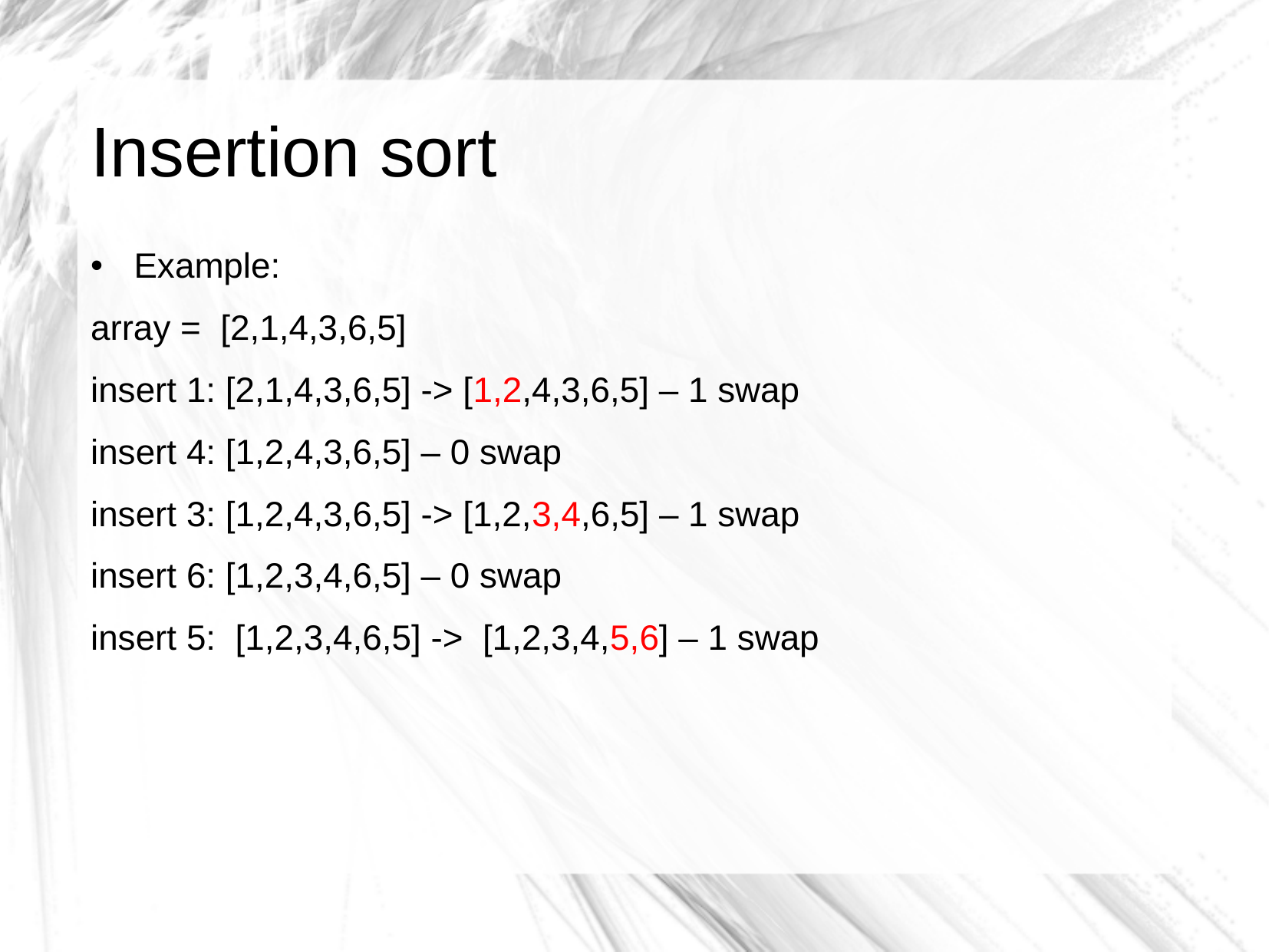

# Insertion sort
Example:
array =  [2,1,4,3,6,5]
insert 1: [2,1,4,3,6,5] -> [1,2,4,3,6,5] – 1 swap
insert 4: [1,2,4,3,6,5] – 0 swap
insert 3: [1,2,4,3,6,5] -> [1,2,3,4,6,5] – 1 swap
insert 6: [1,2,3,4,6,5] – 0 swap
insert 5:  [1,2,3,4,6,5] ->  [1,2,3,4,5,6] – 1 swap